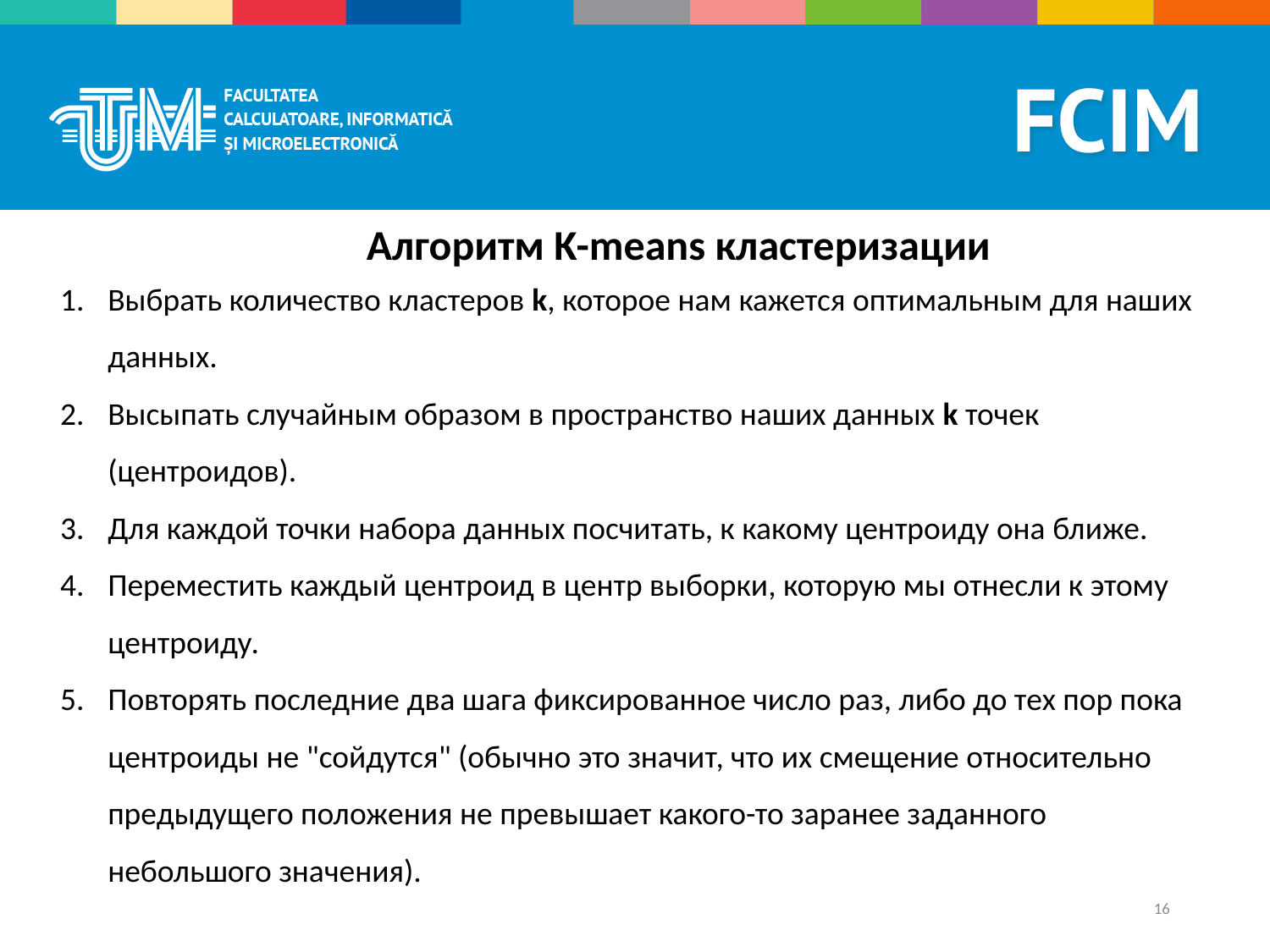

Алгоритм K-means кластеризации
Выбрать количество кластеров k, которое нам кажется оптимальным для наших данных.
Высыпать случайным образом в пространство наших данных k точек (центроидов).
Для каждой точки набора данных посчитать, к какому центроиду она ближе.
Переместить каждый центроид в центр выборки, которую мы отнесли к этому центроиду.
Повторять последние два шага фиксированное число раз, либо до тех пор пока центроиды не "сойдутся" (обычно это значит, что их смещение относительно предыдущего положения не превышает какого-то заранее заданного небольшого значения).
16